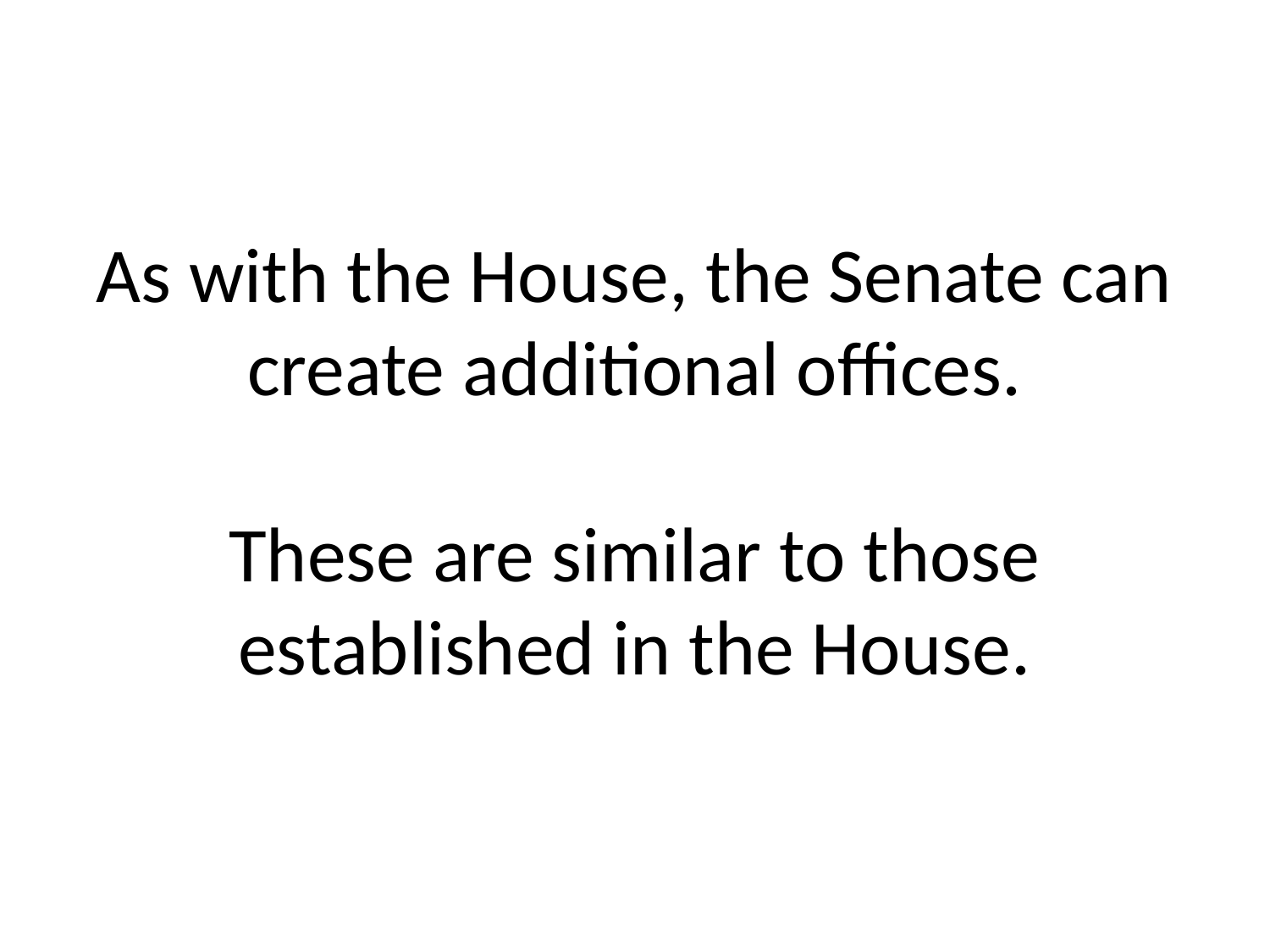

# As with the House, the Senate can create additional offices. These are similar to those established in the House.